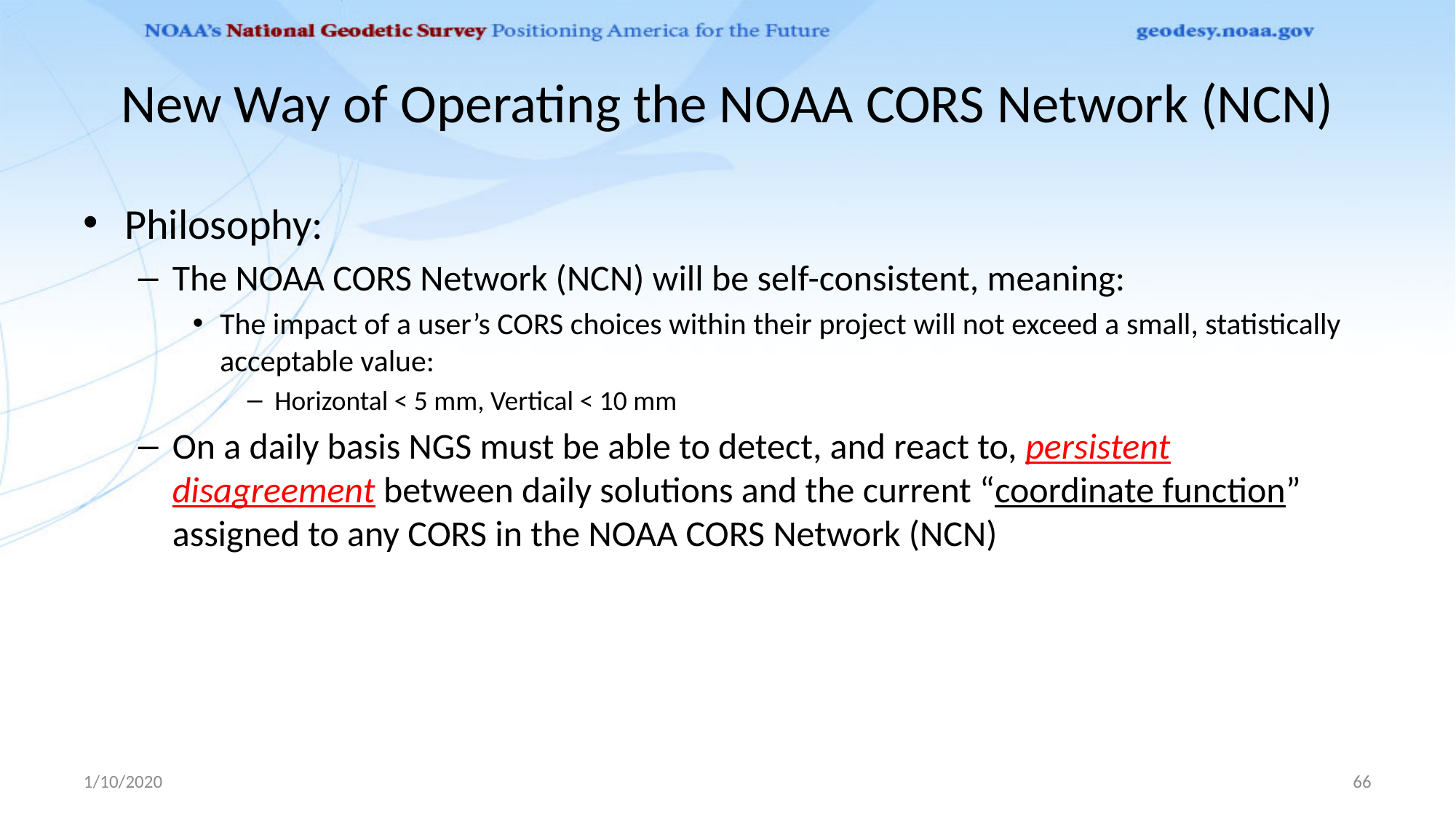

# New Way of Operating the NOAA CORS Network (NCN)
Philosophy:
The NOAA CORS Network (NCN) will be self-consistent, meaning:
The impact of a user’s CORS choices within their project will not exceed a small, statistically acceptable value:
Horizontal < 5 mm, Vertical < 10 mm
On a daily basis NGS must be able to detect, and react to, persistent disagreement between daily solutions and the current “coordinate function” assigned to any CORS in the NOAA CORS Network (NCN)
1/10/2020
66